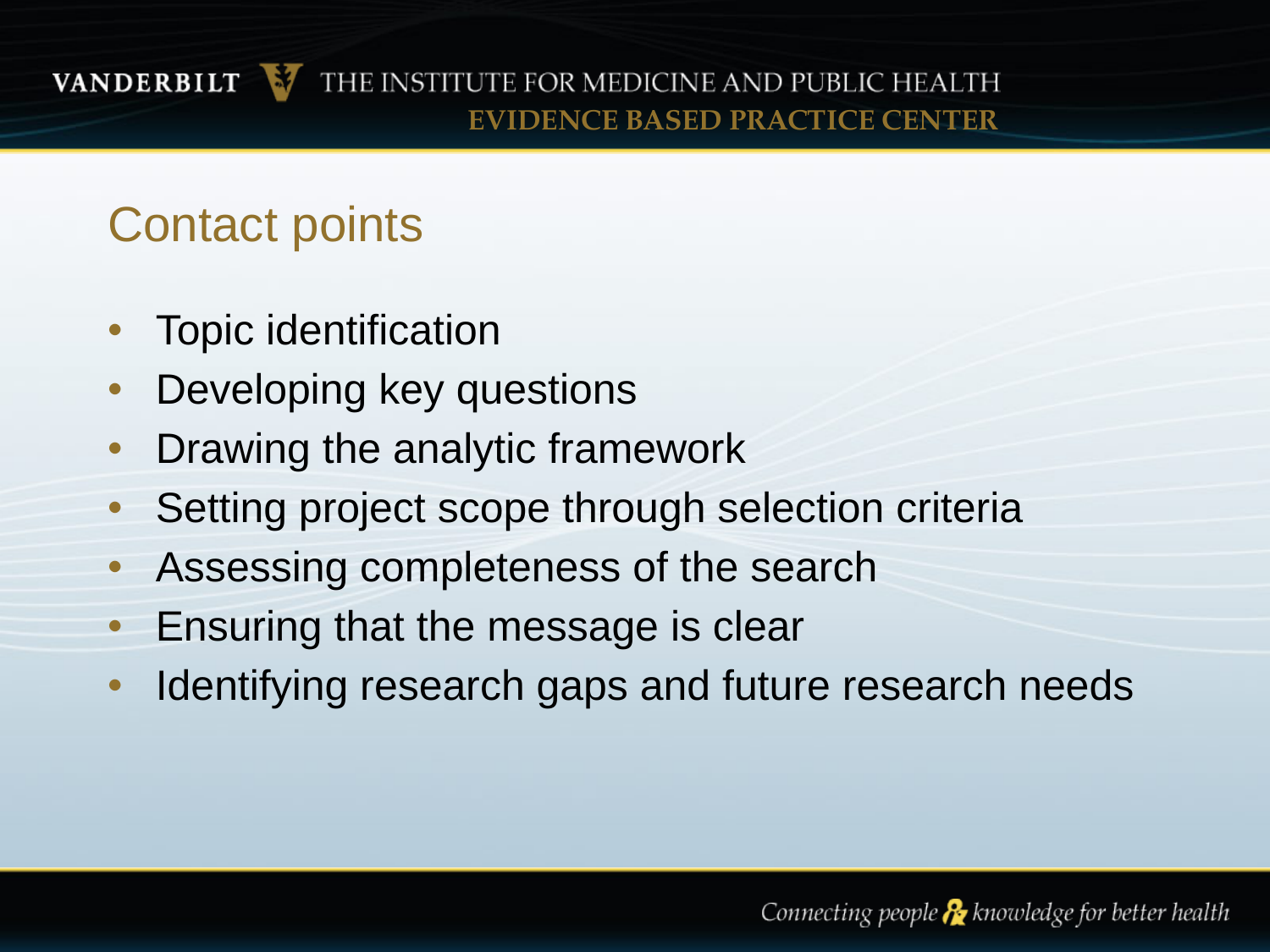

# Contact points
Topic identification
Developing key questions
Drawing the analytic framework
Setting project scope through selection criteria
Assessing completeness of the search
Ensuring that the message is clear
Identifying research gaps and future research needs